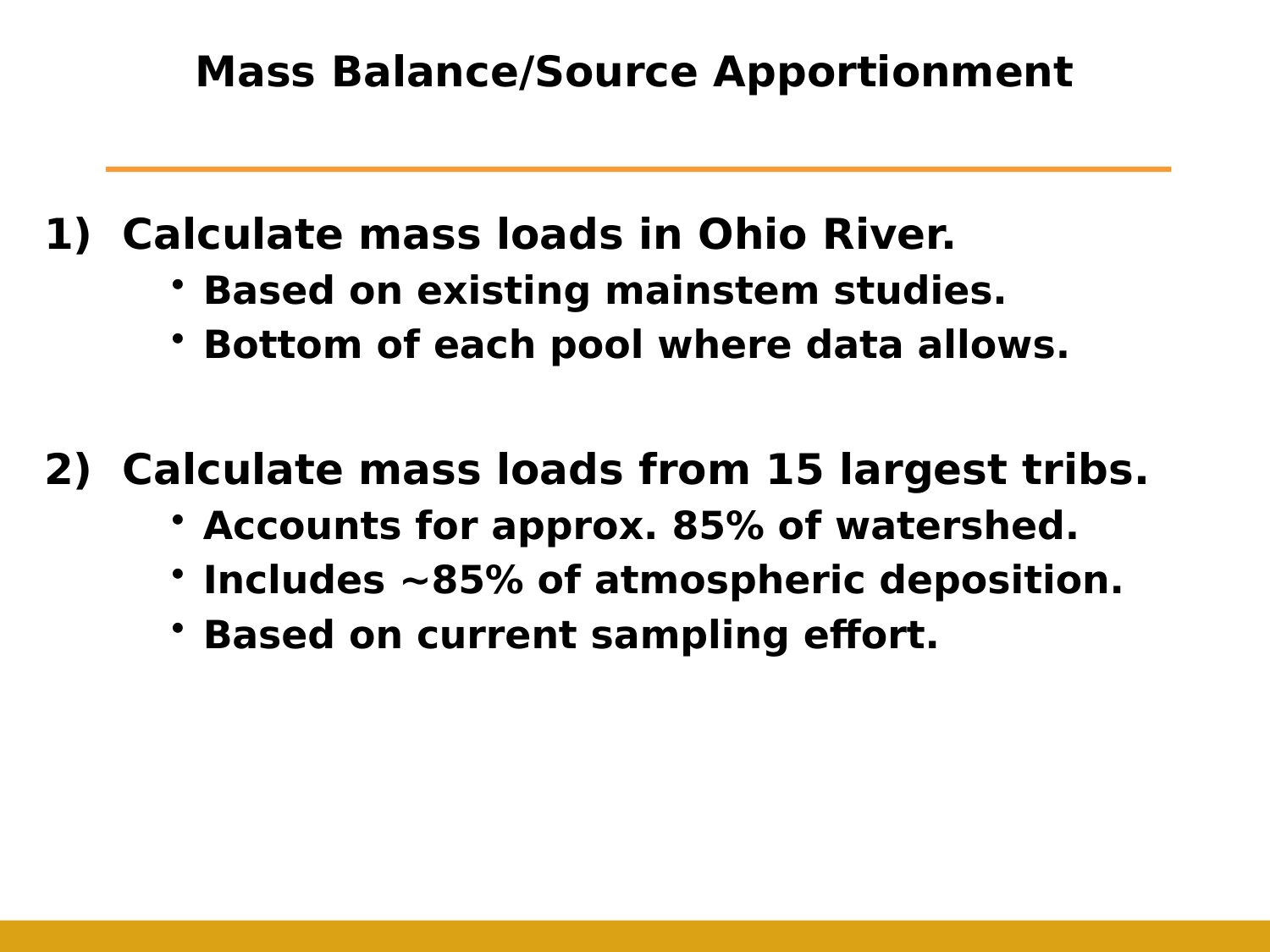

# Mass Balance/Source Apportionment

1)  Calculate mass loads in Ohio River.
Based on existing mainstem studies.
Bottom of each pool where data allows.

2)  Calculate mass loads from 15 largest tribs.
Accounts for approx. 85% of watershed.
Includes ~85% of atmospheric deposition.
Based on current sampling effort.